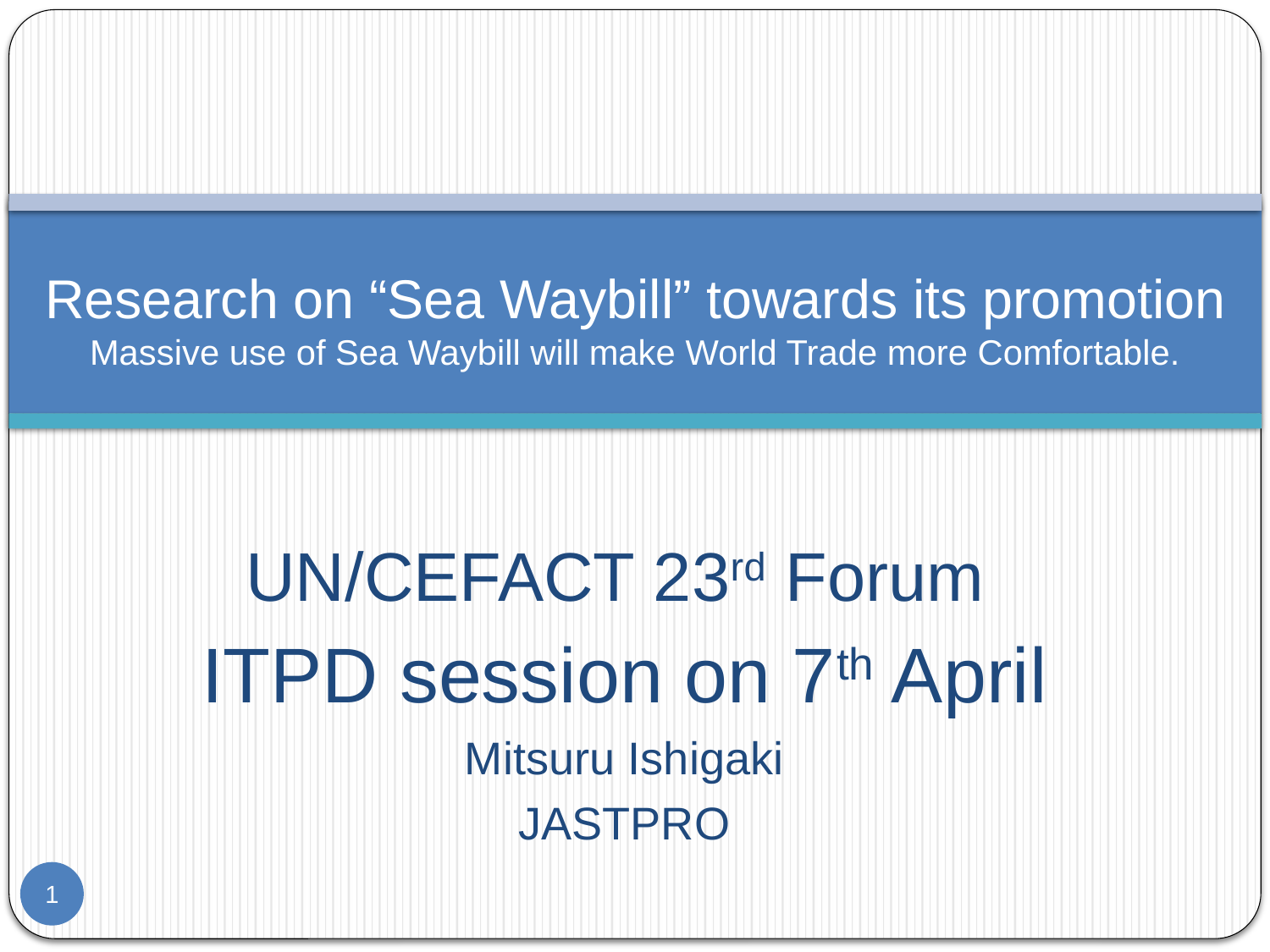

# Research on “Sea Waybill” towards its promotion Massive use of Sea Waybill will make World Trade more Comfortable.
UN/CEFACT 23rd Forum
ITPD session on 7th April
Mitsuru Ishigaki
JASTPRO
1